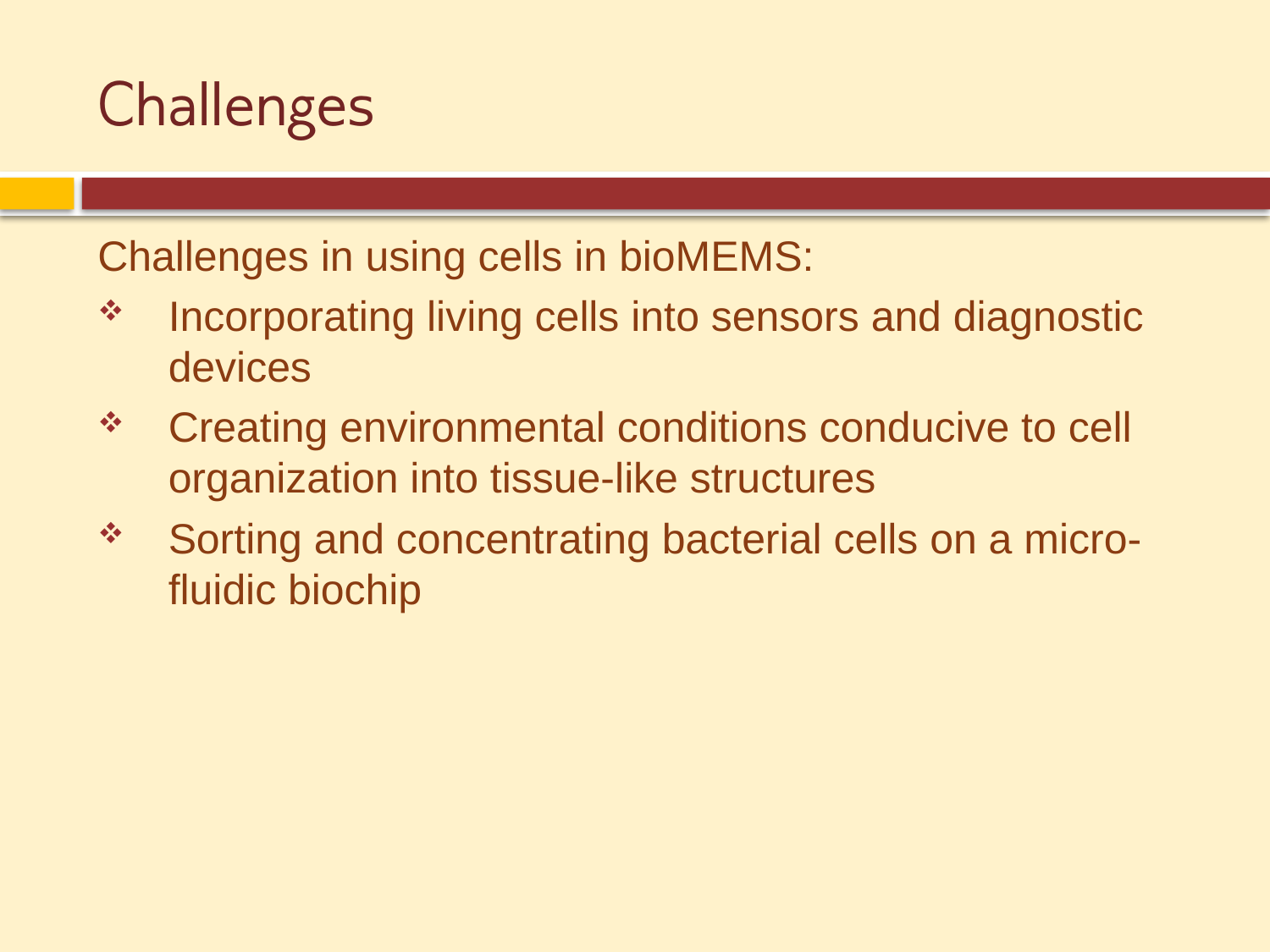

# Challenges
Challenges in using cells in bioMEMS:
Incorporating living cells into sensors and diagnostic devices
Creating environmental conditions conducive to cell organization into tissue-like structures
Sorting and concentrating bacterial cells on a micro-fluidic biochip